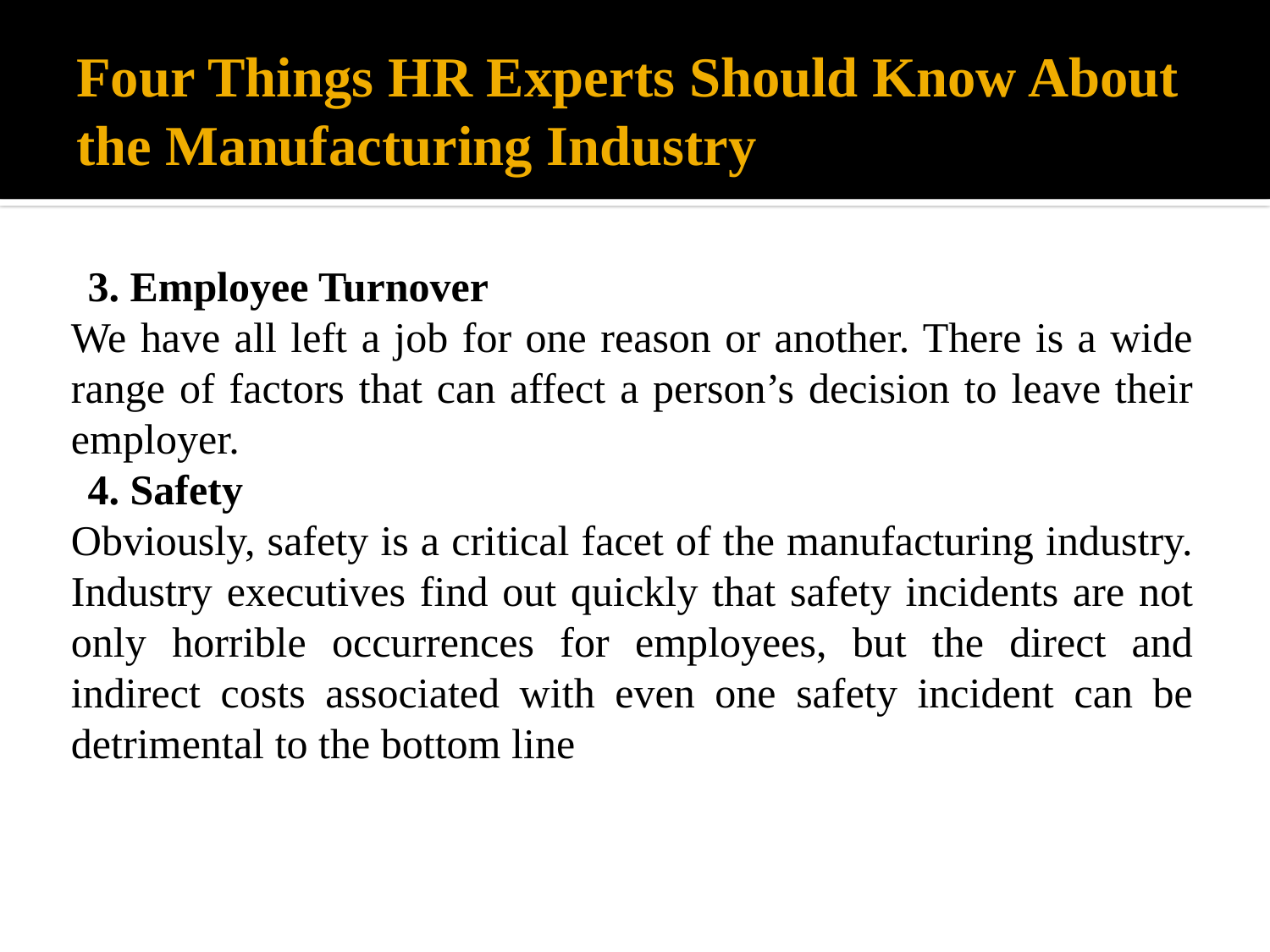

# Four Things HR Experts Should Know About the Manufacturing Industry
3. Employee Turnover
We have all left a job for one reason or another. There is a wide range of factors that can affect a person’s decision to leave their employer.
4. Safety
Obviously, safety is a critical facet of the manufacturing industry. Industry executives find out quickly that safety incidents are not only horrible occurrences for employees, but the direct and indirect costs associated with even one safety incident can be detrimental to the bottom line